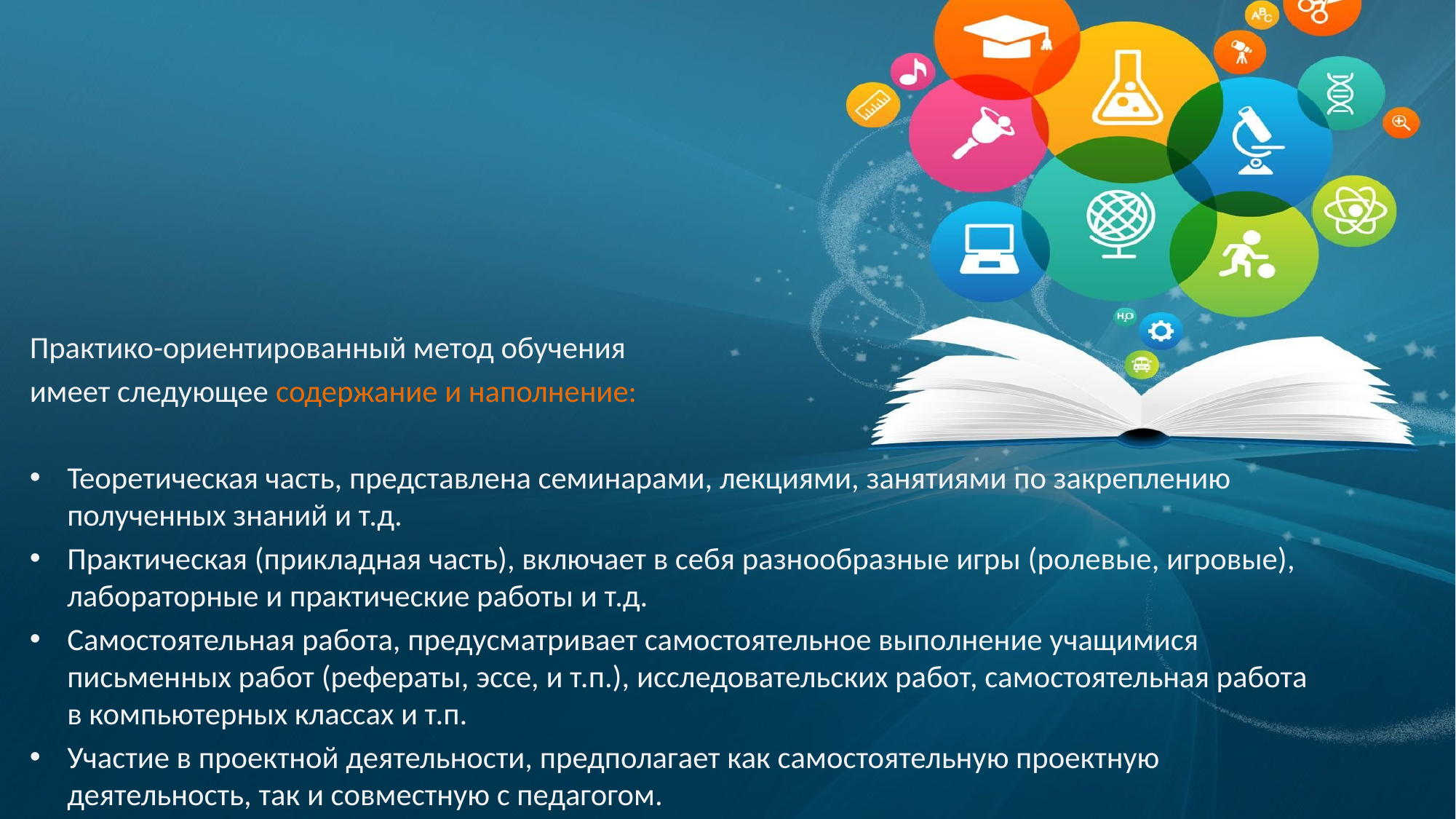

#

Практико-ориентированный метод обучения
имеет следующее содержание и наполнение:

Теоретическая часть, представлена семинарами, лекциями, занятиями по закреплению полученных знаний и т.д.
Практическая (прикладная часть), включает в себя разнообразные игры (ролевые, игровые), лабораторные и практические работы и т.д.
Самостоятельная работа, предусматривает самостоятельное выполнение учащимися письменных работ (рефераты, эссе, и т.п.), исследовательских работ, самостоятельная работа в компьютерных классах и т.п.
Участие в проектной деятельности, предполагает как самостоятельную проектную деятельность, так и совместную с педагогом.